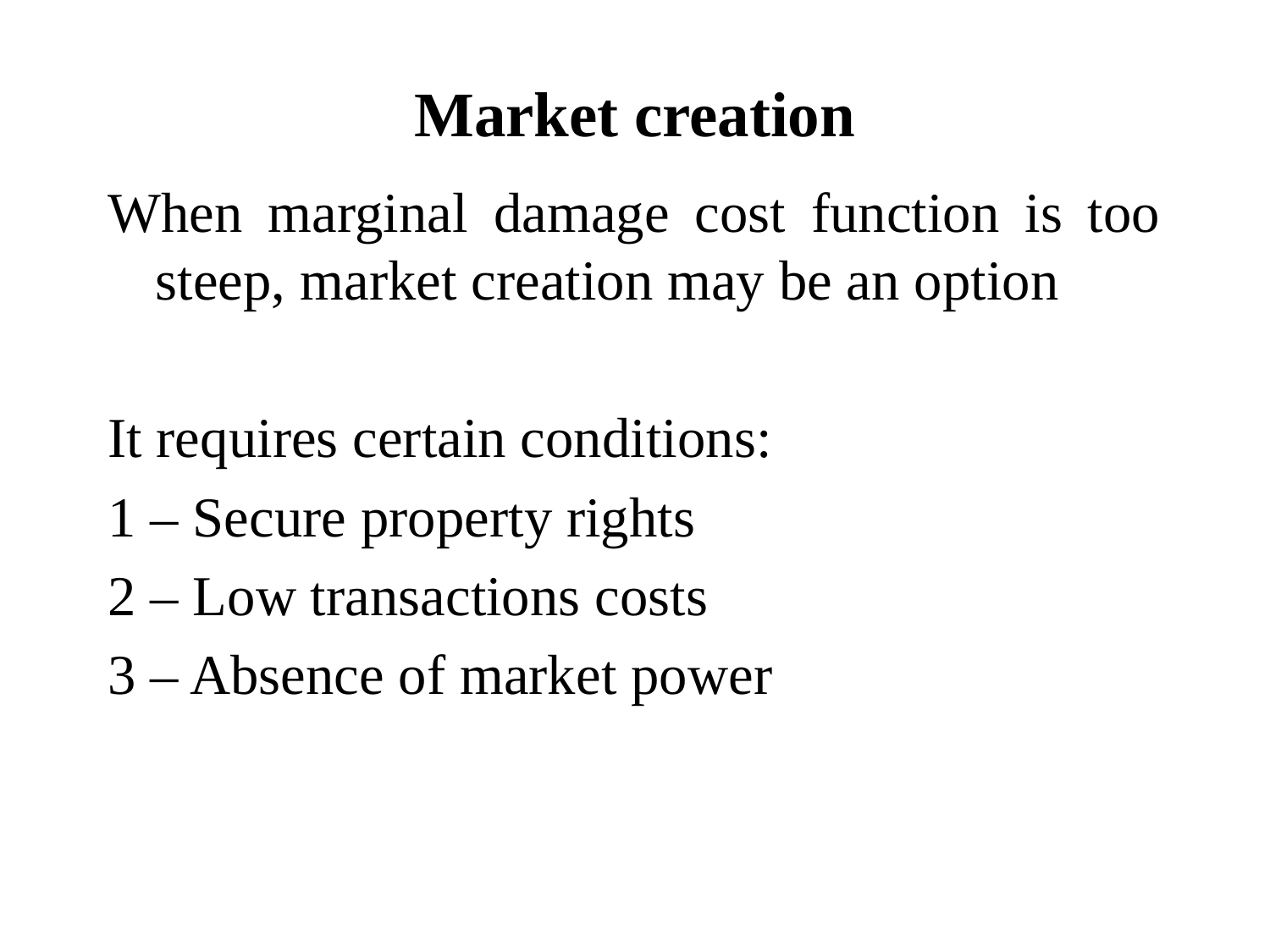

# Market creation
When marginal damage cost function is too steep, market creation may be an option

It requires certain conditions:
1 – Secure property rights
2 – Low transactions costs
3 – Absence of market power